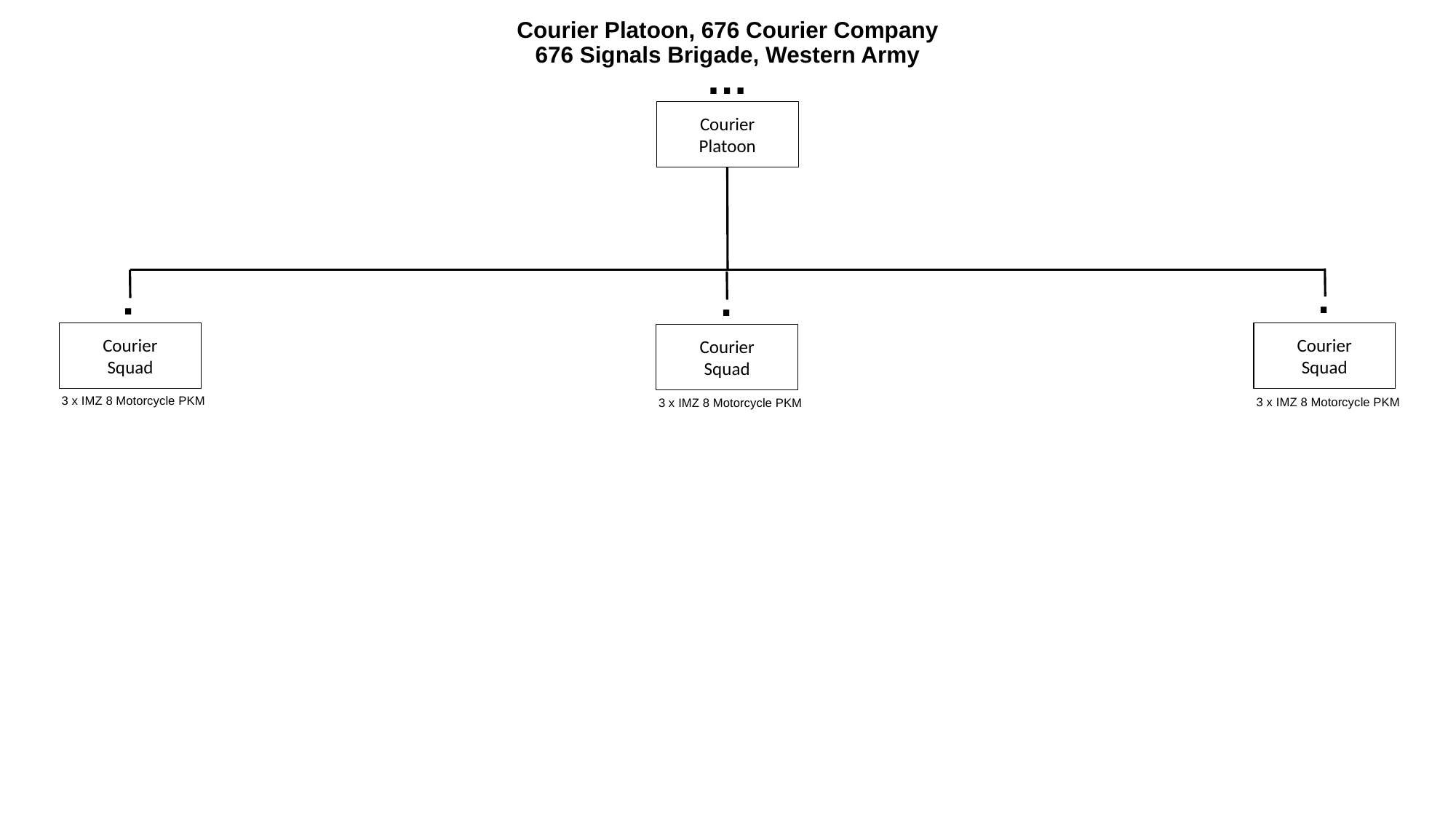

# Courier Platoon, 676 Courier Company 676 Signals Brigade, Western Army
…
Courier
Platoon
.
.
.
Courier
Squad
Courier
Squad
Courier
Squad
3 x IMZ 8 Motorcycle PKM
3 x IMZ 8 Motorcycle PKM
3 x IMZ 8 Motorcycle PKM